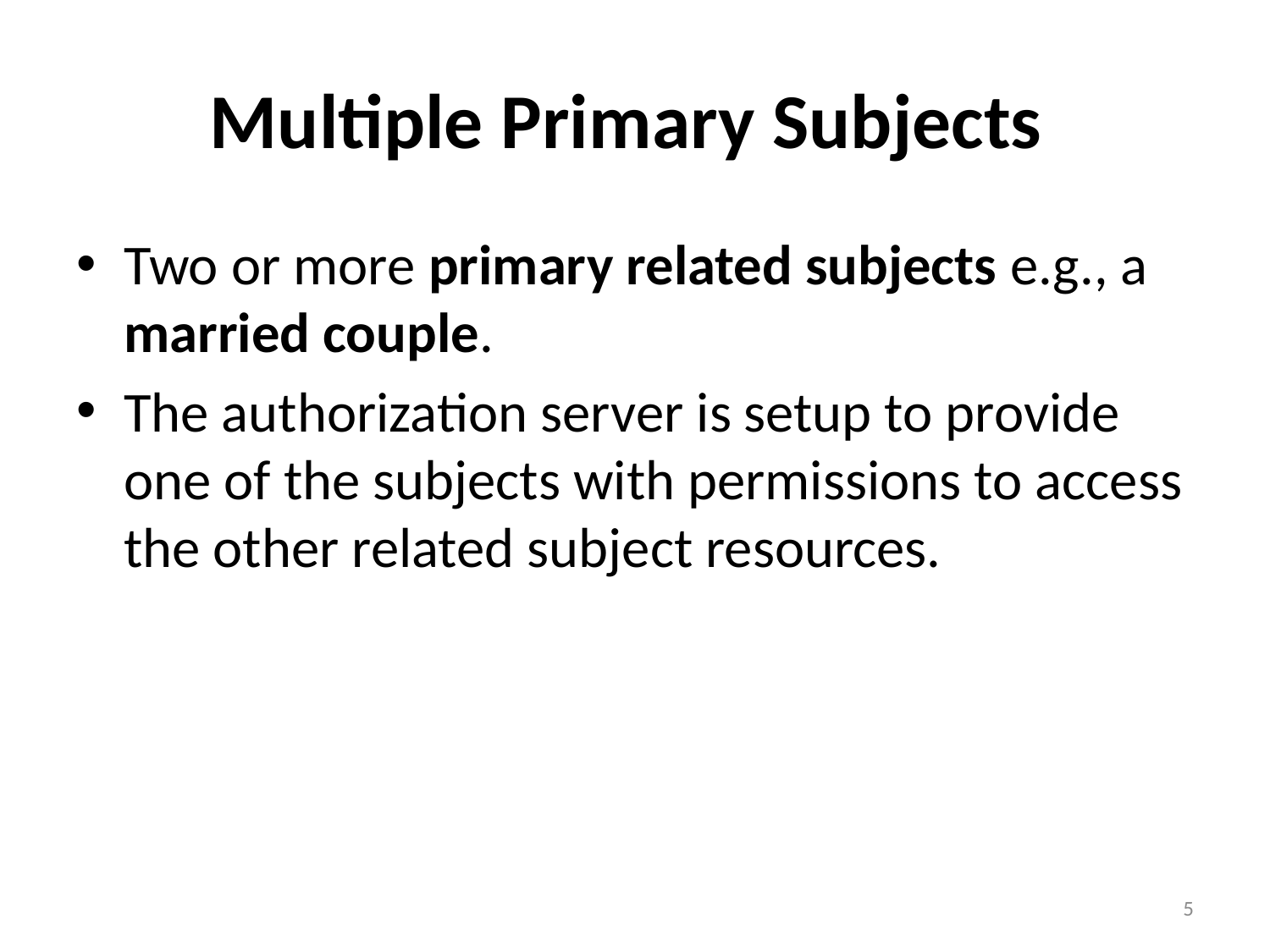

# Multiple Primary Subjects
Two or more primary related subjects e.g., a married couple.
The authorization server is setup to provide one of the subjects with permissions to access the other related subject resources.
5